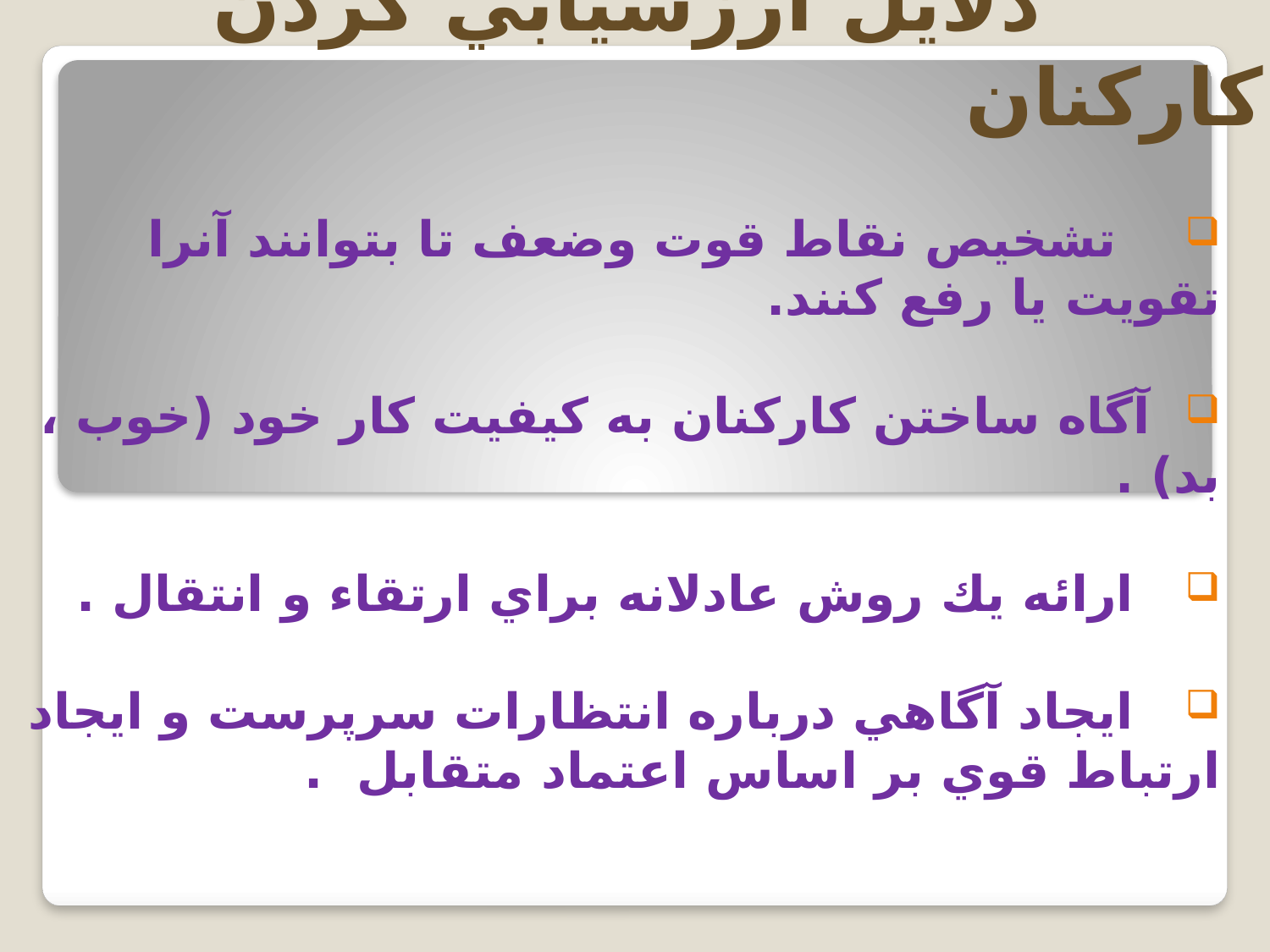

# دلايل ارزشيابي كردن كاركنان

    تشخيص نقاط قوت وضعف تا بتوانند آنرا تقويت يا رفع كنند.

  آگاه ساختن كاركنان به كيفيت كار خود (خوب ، بد) .

   ارائه يك روش عادلانه براي ارتقاء و انتقال .

   ايجاد آگاهي درباره انتظارات سرپرست و ايجاد ارتباط قوي بر اساس اعتماد متقابل  .